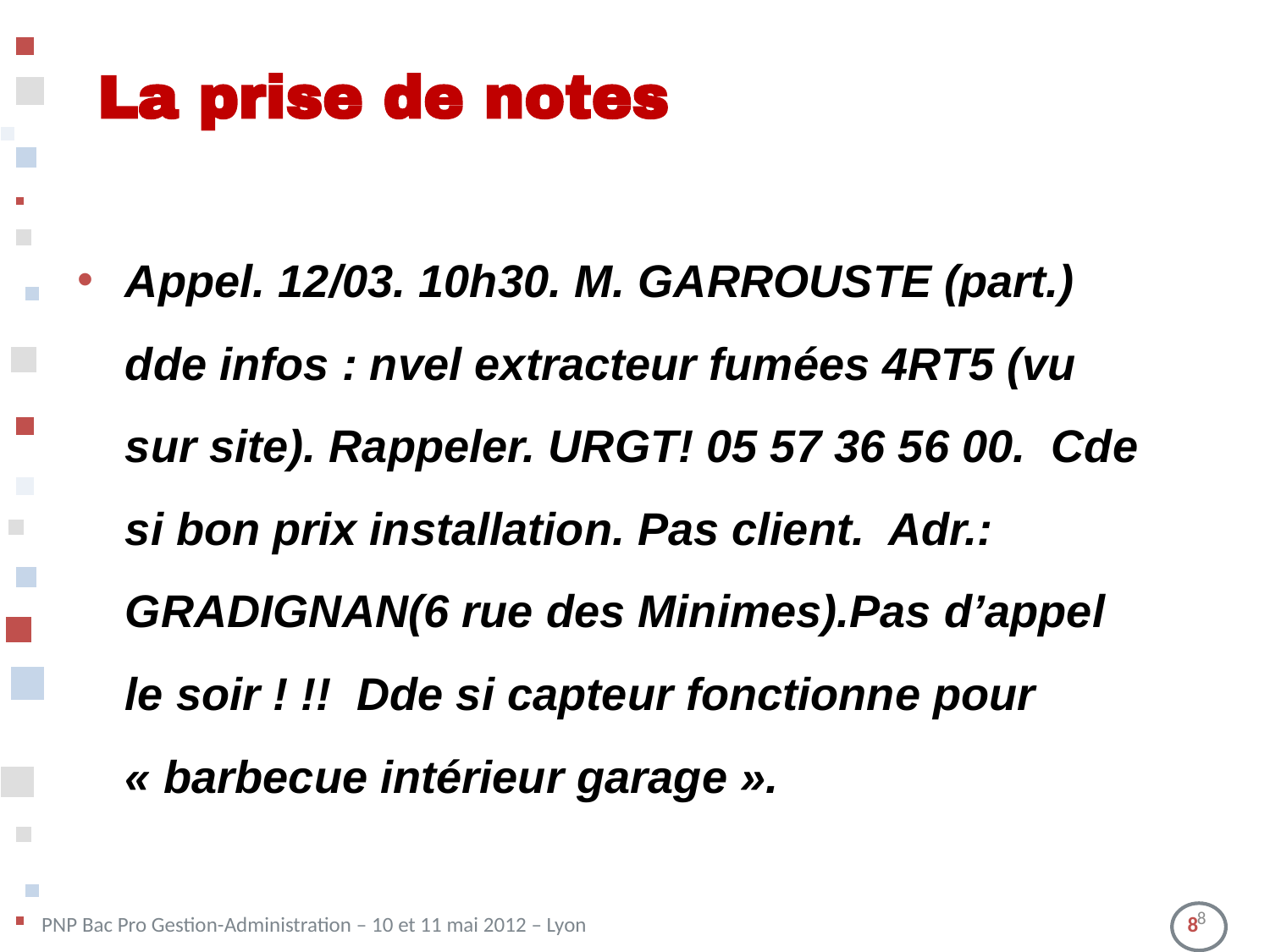

# La prise de notes

Appel. 12/03. 10h30. M. GARROUSTE (part.) dde infos : nvel extracteur fumées 4RT5 (vu sur site). Rappeler. URGT! 05 57 36 56 00.  Cde si bon prix installation. Pas client.  Adr.: GRADIGNAN(6 rue des Minimes).Pas d’appel le soir ! !!  Dde si capteur fonctionne pour « barbecue intérieur garage ».

8